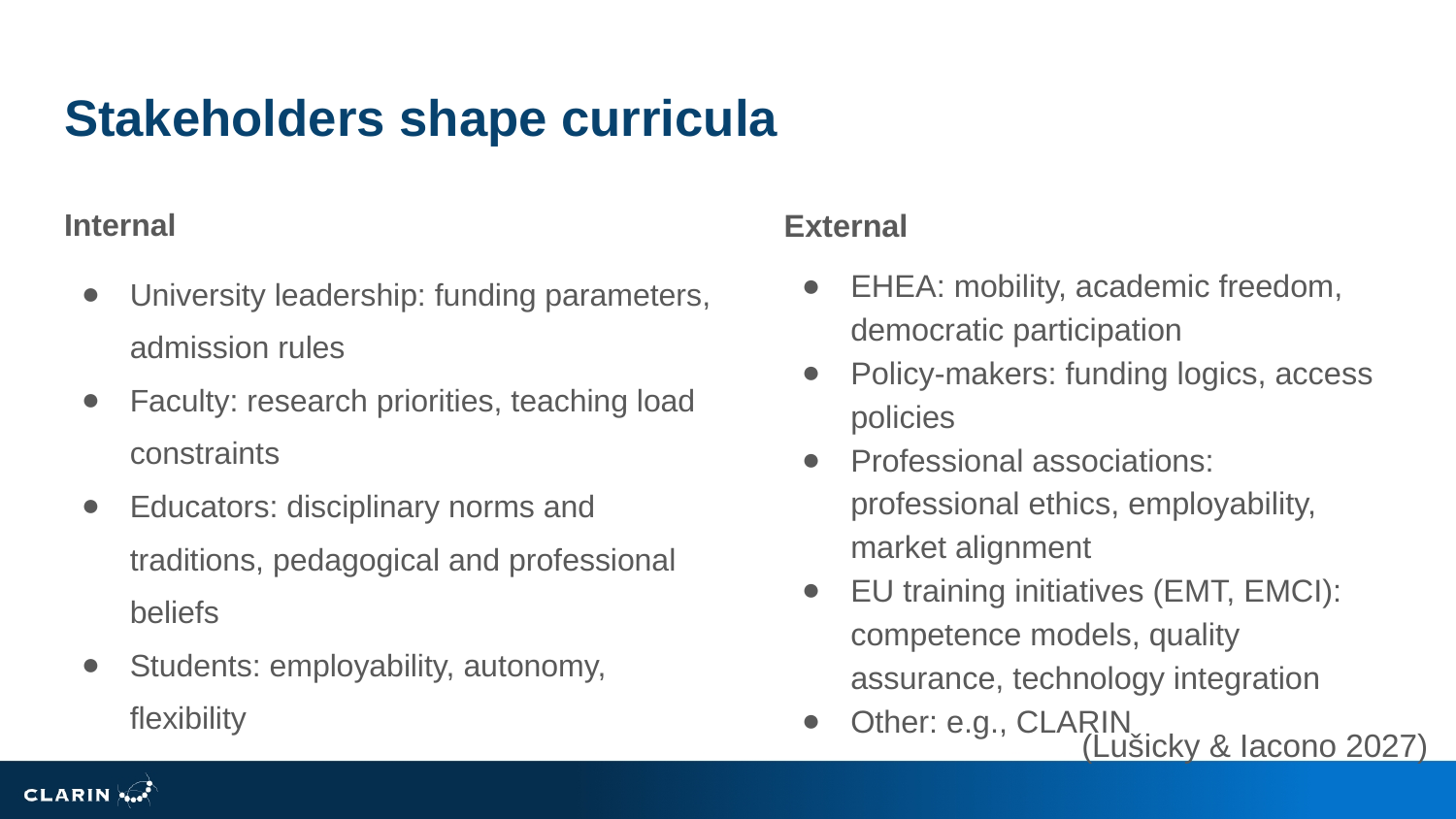

# Stakeholders shape curricula
Internal
University leadership: funding parameters, admission rules
Faculty: research priorities, teaching load constraints
Educators: disciplinary norms and traditions, pedagogical and professional beliefs
Students: employability, autonomy, flexibility
External
EHEA: mobility, academic freedom, democratic participation
Policy-makers: funding logics, access policies
Professional associations: professional ethics, employability, market alignment
EU training initiatives (EMT, EMCI): competence models, quality assurance, technology integration
Other: e.g., CLARIN
(Lušicky & Iacono 2027)